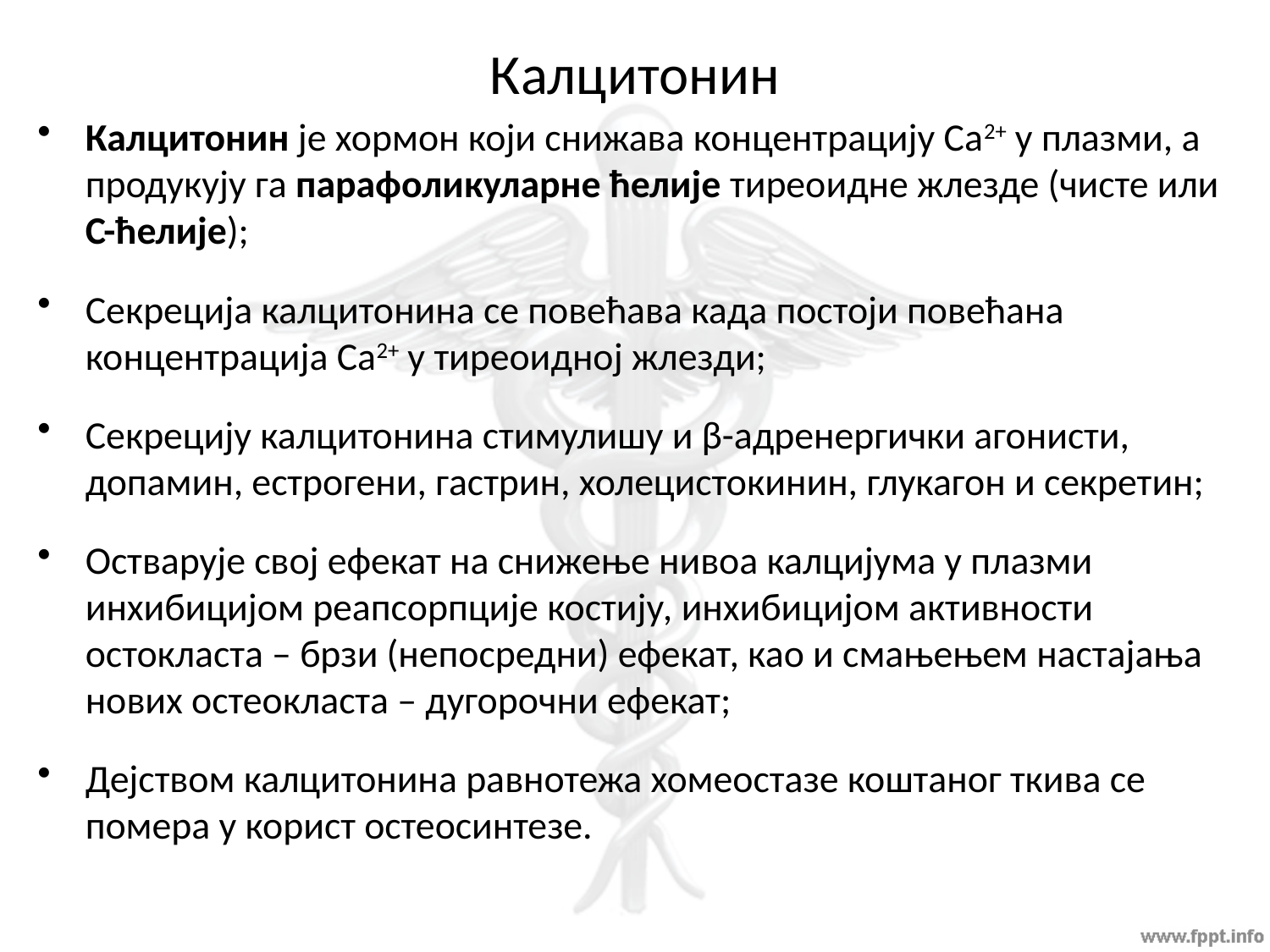

# Калцитонин
Калцитонин је хормон који снижава концентрацију Ca2+ у плазми, а продукују га парафоликуларне ћелије тиреоидне жлезде (чисте или C-ћелије);

Секреција калцитонина се повећава када постоји повећана концентрација Ca2+ у тиреоидној жлезди;

Секрецију калцитонина стимулишу и β-адренергички агонисти, допамин, естрогени, гастрин, холецистокинин, глукагон и секретин;

Остварује свој ефекат на снижење нивоа калцијума у плазми инхибицијом реапсорпције костију, инхибицијом активности остокласта – брзи (непосредни) ефекат, као и смањењем настајања нових остеокласта – дугорочни ефекат;

Дејством калцитонина равнотежа хомеостазе коштаног ткива се помера у корист остеосинтезе.